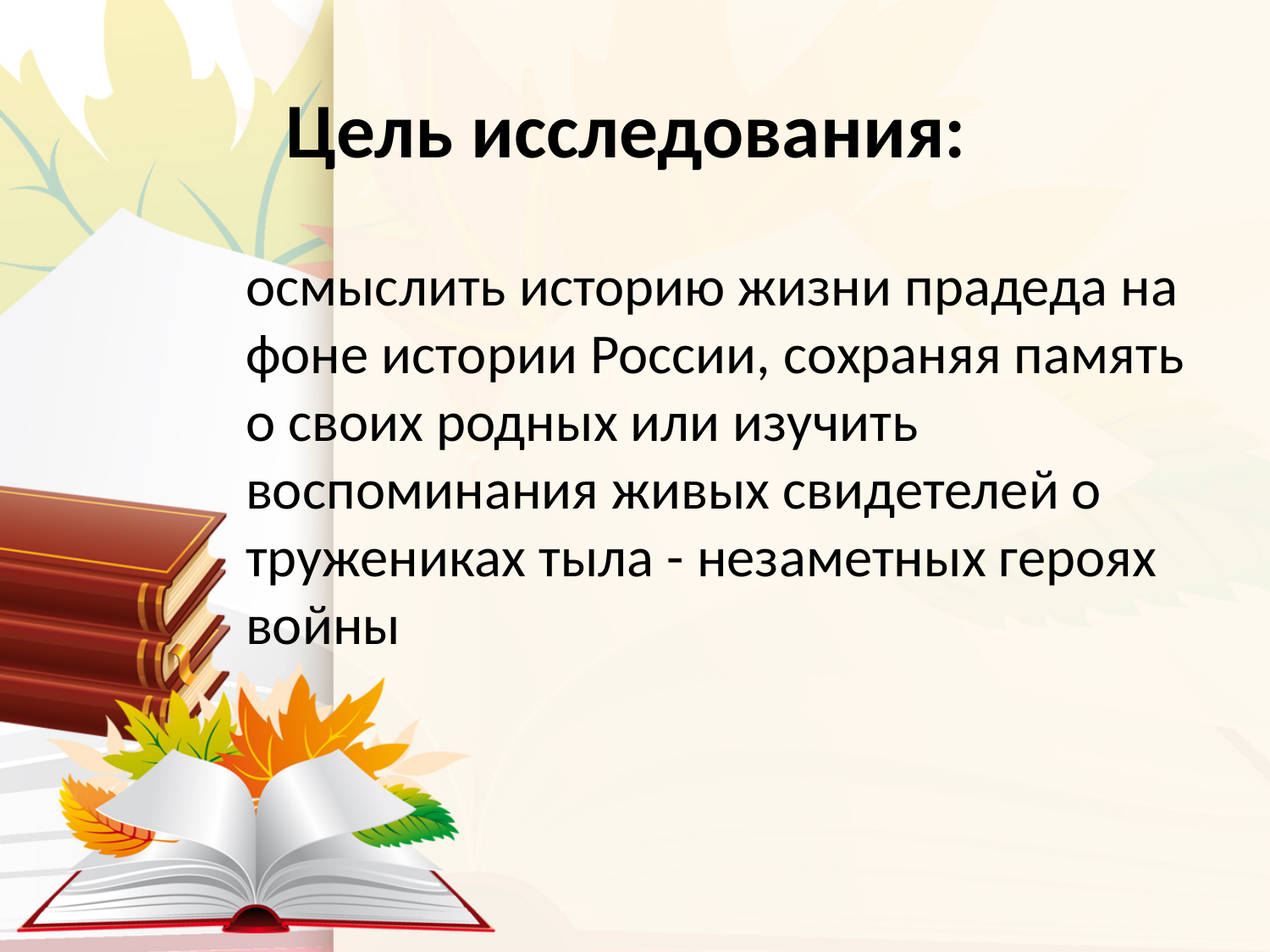

# Цель исследования:
осмыслить историю жизни прадеда на фоне истории России, сохраняя память о своих родных или изучить воспоминания живых свидетелей о тружениках тыла - незаметных героях войны